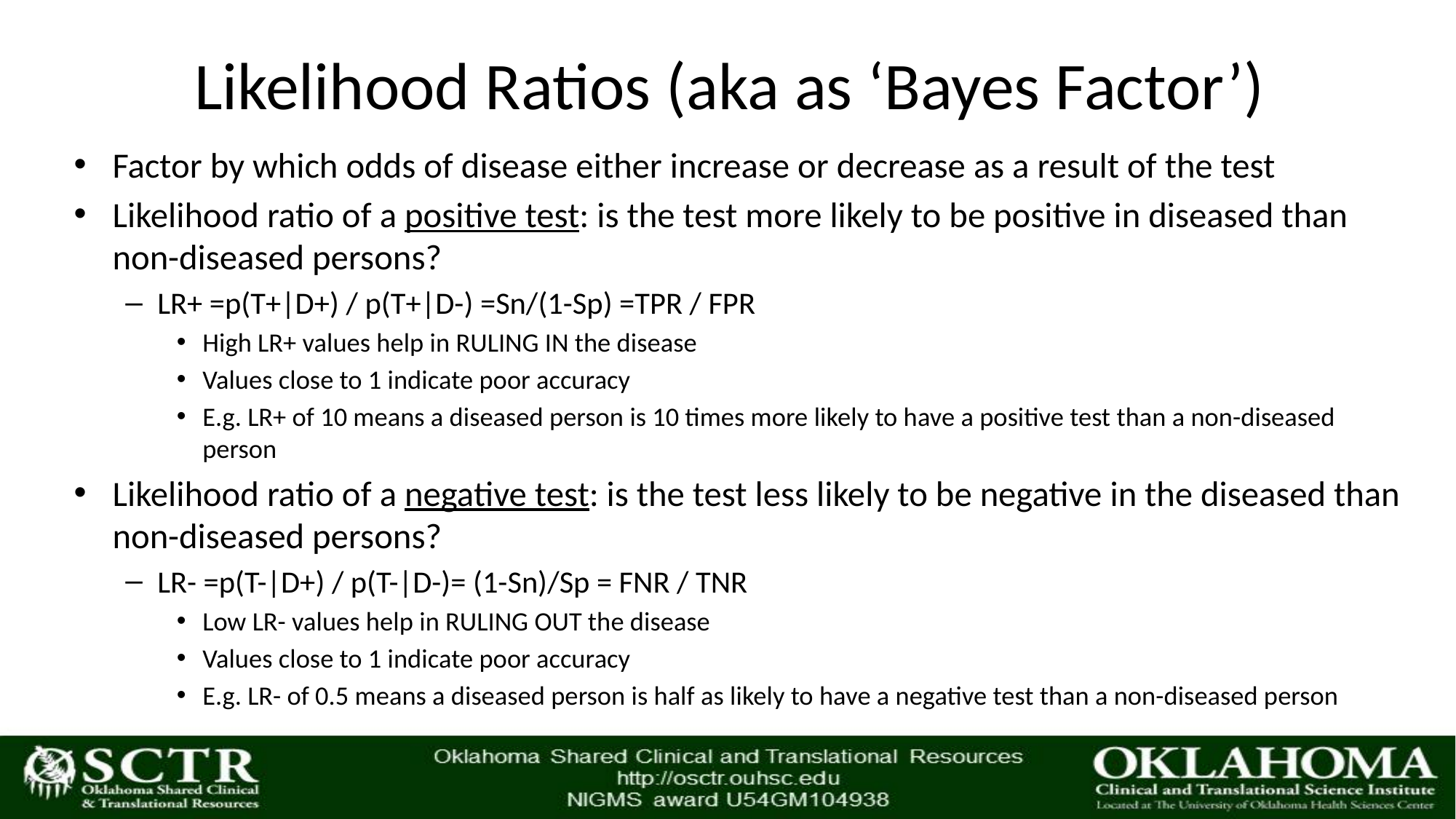

# Likelihood Ratios (aka as ‘Bayes Factor’)
Factor by which odds of disease either increase or decrease as a result of the test
Likelihood ratio of a positive test: is the test more likely to be positive in diseased than non-diseased persons?
LR+ =p(T+|D+) / p(T+|D-) =Sn/(1-Sp) =TPR / FPR
High LR+ values help in RULING IN the disease
Values close to 1 indicate poor accuracy
E.g. LR+ of 10 means a diseased person is 10 times more likely to have a positive test than a non-diseased  person
Likelihood ratio of a negative test: is the test less likely to be negative in the diseased than non-diseased persons?
LR- =p(T-|D+) / p(T-|D-)= (1-Sn)/Sp = FNR / TNR
Low LR- values help in RULING OUT the disease
Values close to 1 indicate poor accuracy
E.g. LR- of 0.5 means a diseased person is half as likely to have a negative test than a non-diseased person